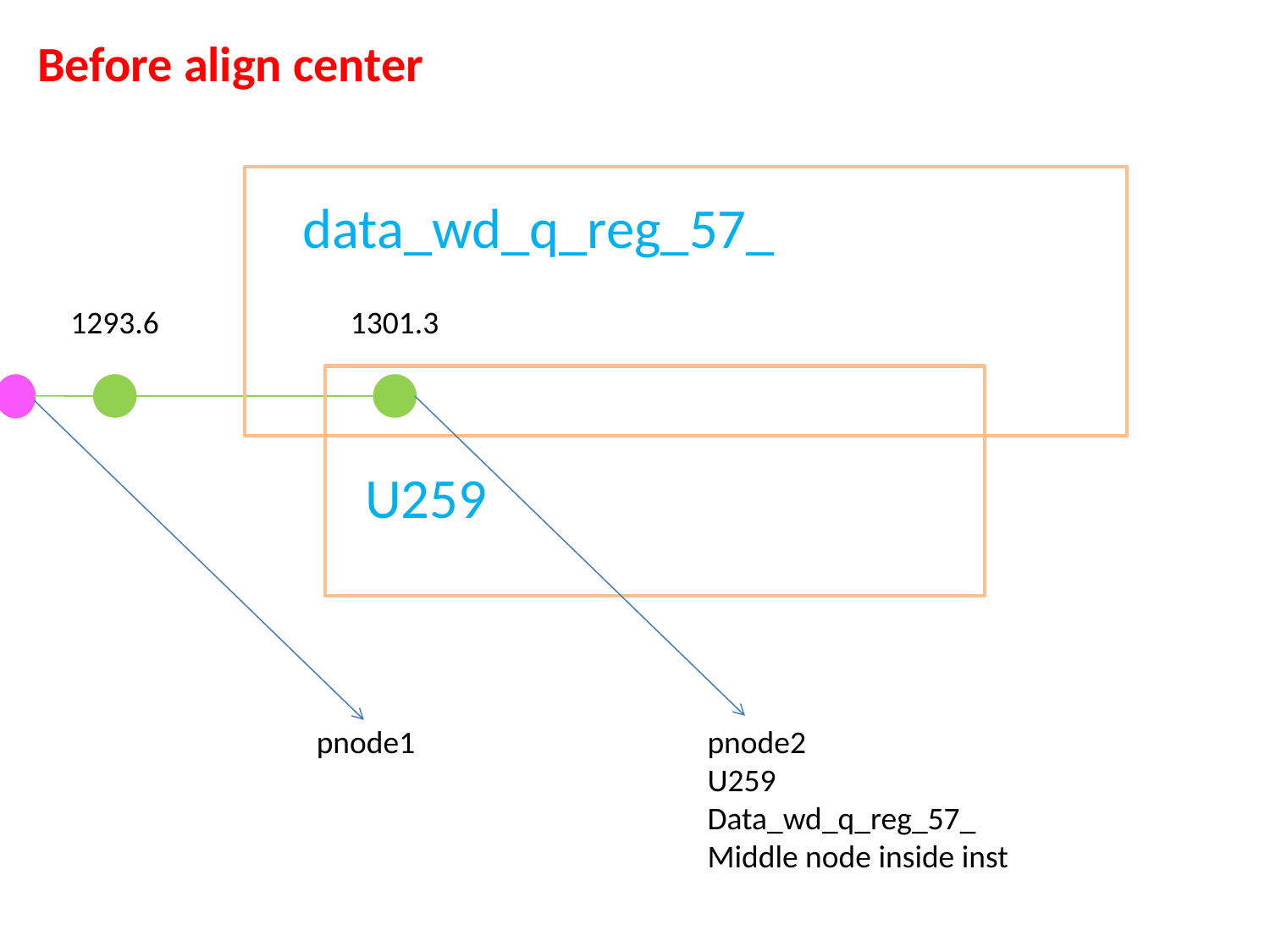

Before align center

data_wd_q_reg_57_
1293.6
1301.3

U259
pnode1
pnode2
U259
Data_wd_q_reg_57_
Middle node inside inst